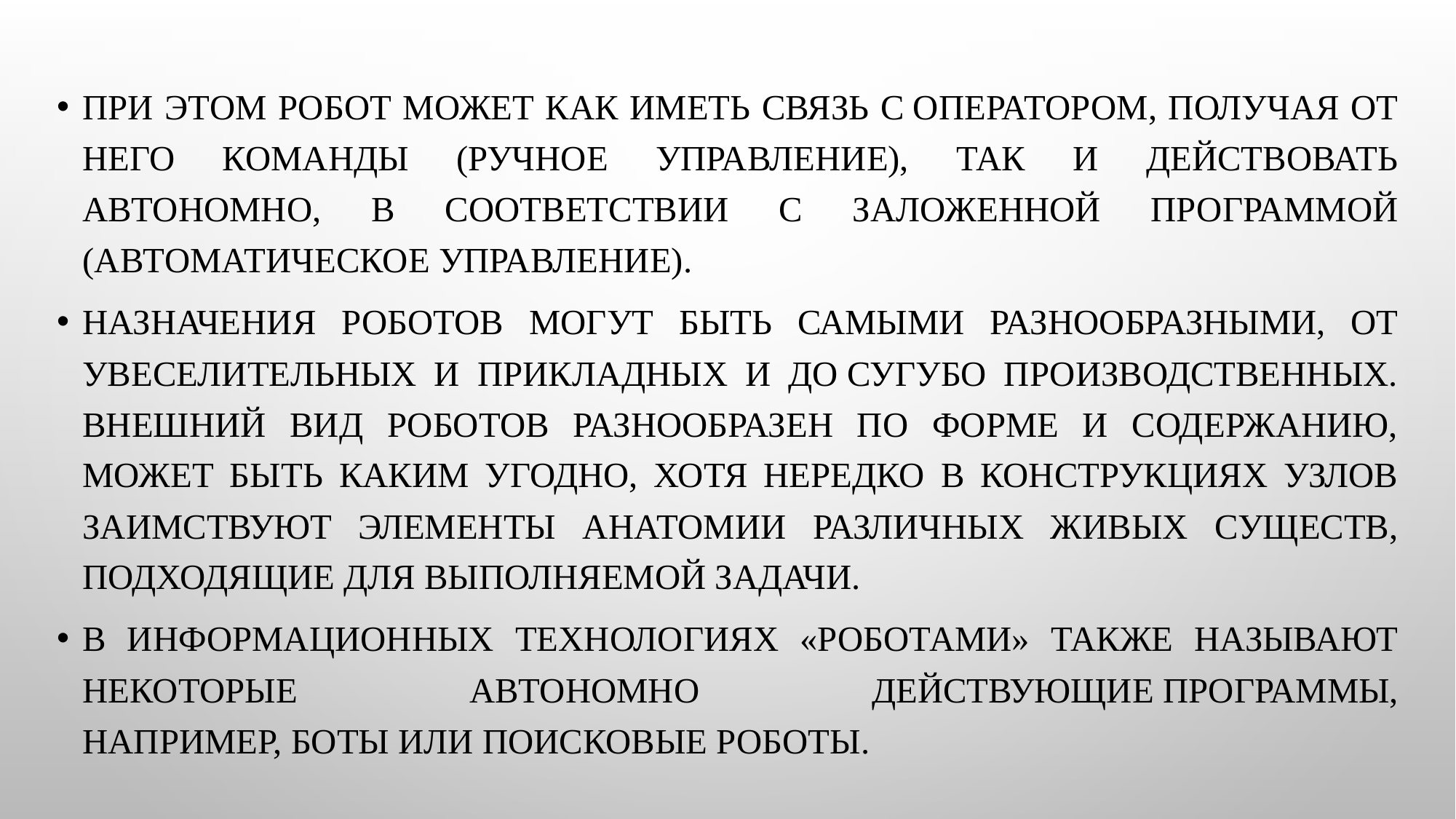

При этом робот может как иметь связь с оператором, получая от него команды (ручное управление), так и действовать автономно, в соответствии с заложенной программой (автоматическое управление).
Назначения роботов могут быть самыми разнообразными, от увеселительных и прикладных и до сугубо производственных. Внешний вид роботов разнообразен по форме и содержанию, может быть каким угодно, хотя нередко в конструкциях узлов заимствуют элементы анатомии различных живых существ, подходящие для выполняемой задачи.
В информационных технологиях «роботами» также называют некоторые автономно действующие программы, например, боты или поисковые роботы.